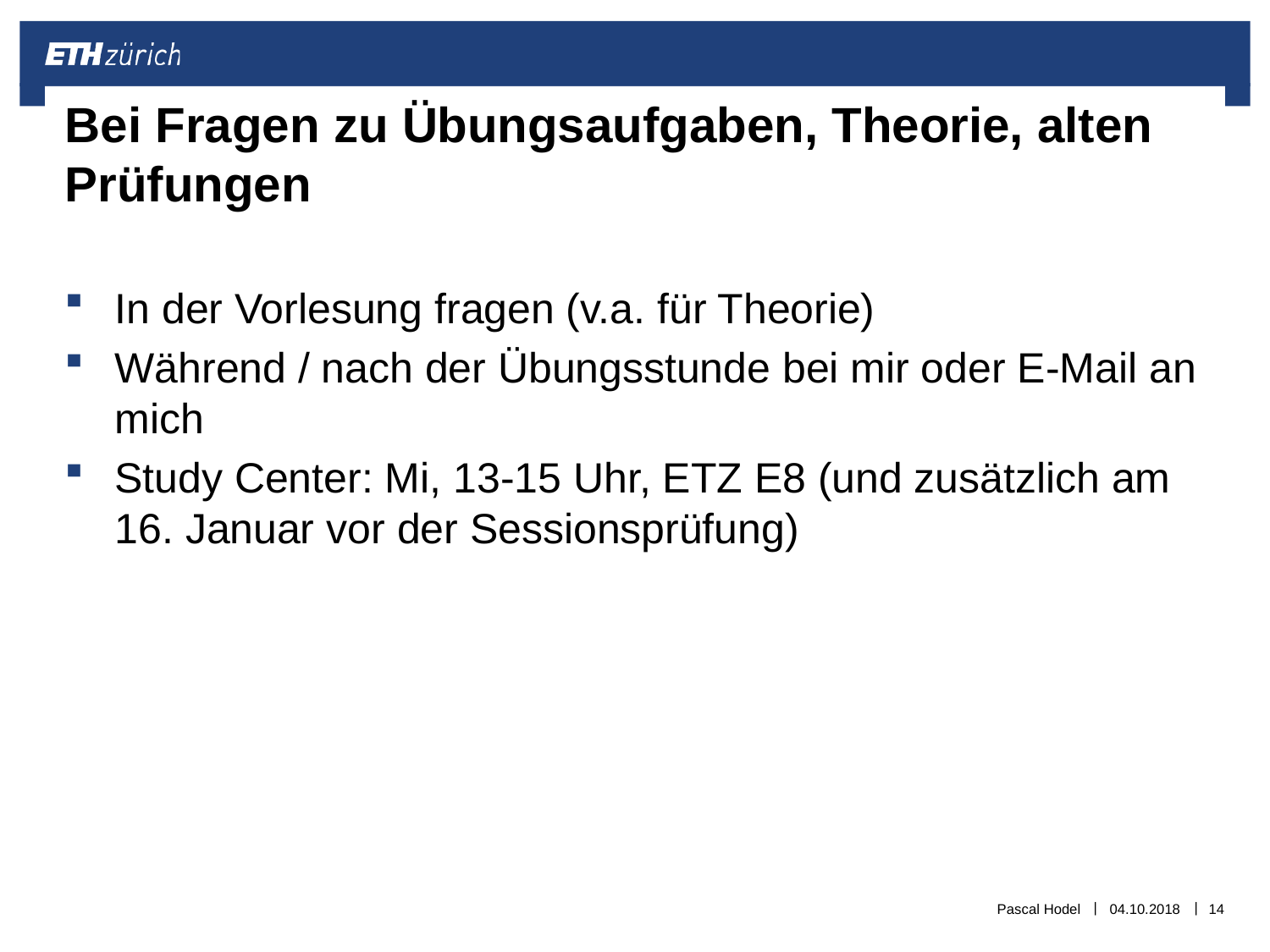

# Bei Fragen zu Übungsaufgaben, Theorie, alten Prüfungen
In der Vorlesung fragen (v.a. für Theorie)
Während / nach der Übungsstunde bei mir oder E-Mail an mich
Study Center: Mi, 13-15 Uhr, ETZ E8 (und zusätzlich am 16. Januar vor der Sessionsprüfung)
Pascal Hodel
04.10.2018
14